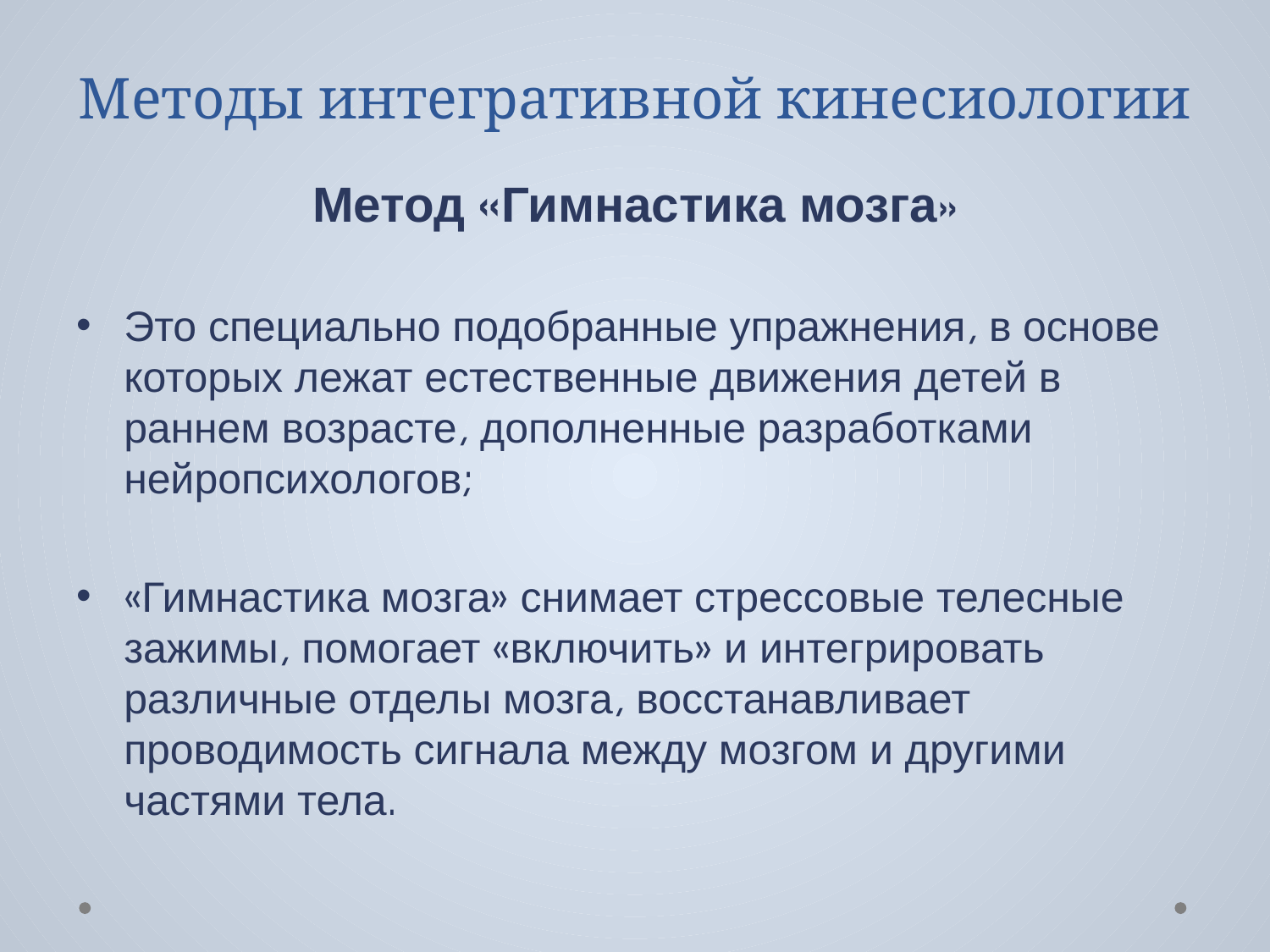

# Методы интегративной кинесиологии
Метод «Гимнастика мозга»

Это специально подобранные упражнения, в основе которых лежат естественные движения детей в раннем возрасте, дополненные разработками нейропсихологов;

«Гимнастика мозга» снимает стрессовые телесные зажимы, помогает «включить» и интегрировать различные отделы мозга, восстанавливает проводимость сигнала между мозгом и другими частями тела.